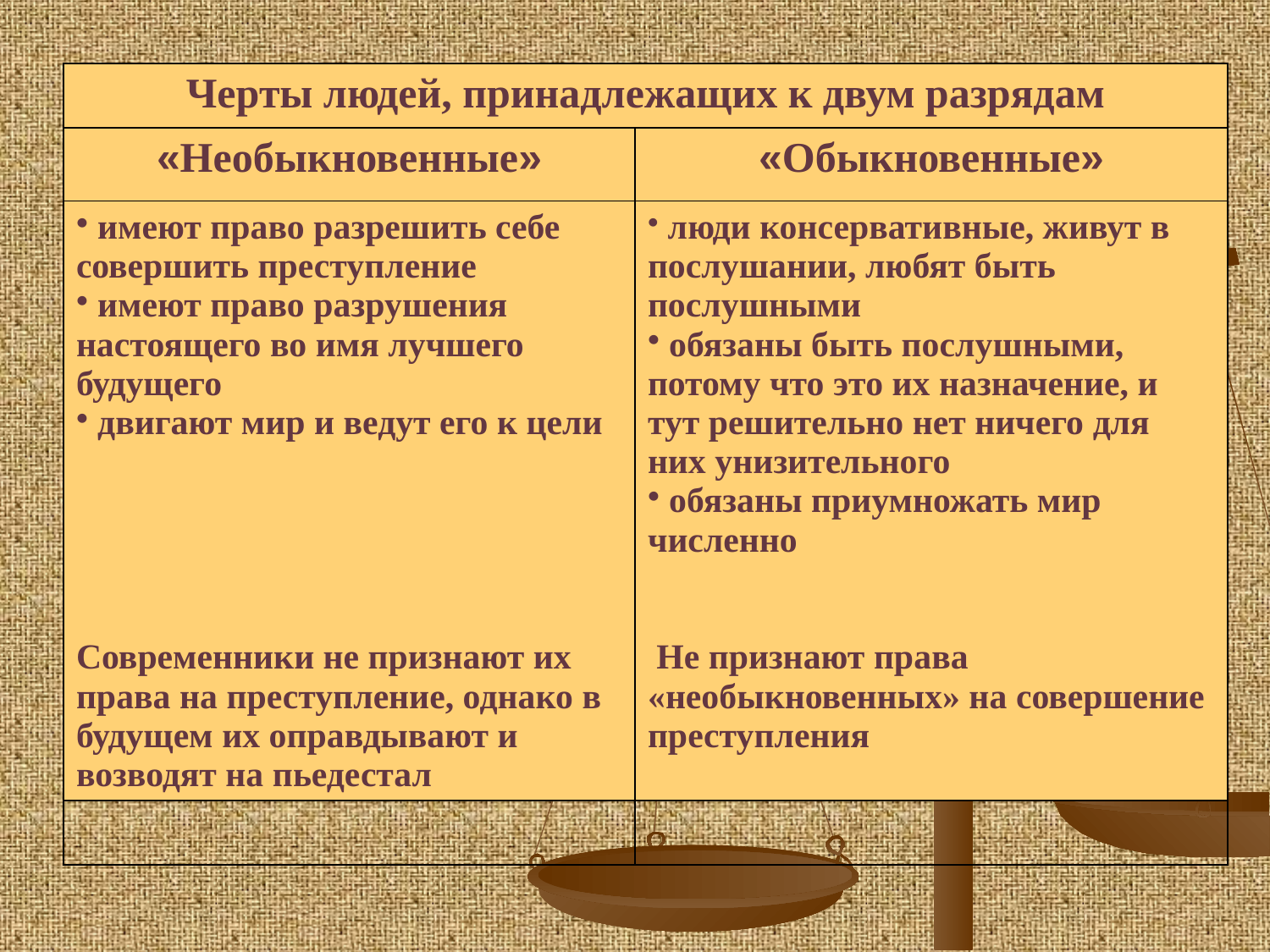

| Черты людей, принадлежащих к двум разрядам |  |
| --- | --- |
| «Необыкновенные» | «Обыкновенные» |
| имеют право разрешить себе совершить преступление имеют право разрушения настоящего во имя лучшего будущего двигают мир и ведут его к цели Современники не признают их права на преступление, однако в будущем их оправдывают и возводят на пьедестал | люди консервативные, живут в послушании, любят быть послушными обязаны быть послушными, потому что это их назначение, и тут решительно нет ничего для них унизительного обязаны приумножать мир численно Не признают права «необыкновенных» на совершение преступления |
|  |  |